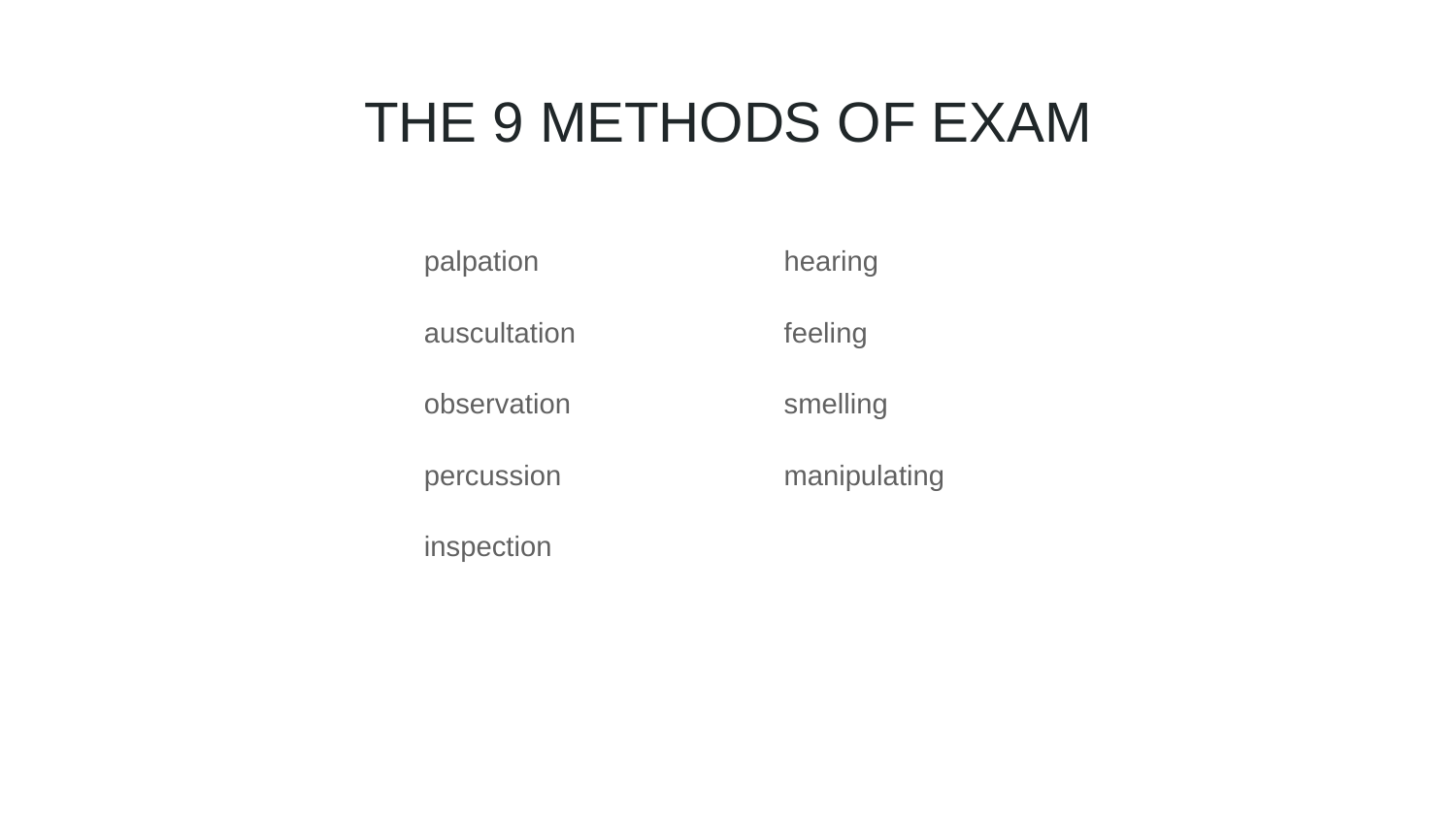

# THE 9 METHODS OF EXAM
palpation
auscultation
observation
percussion
inspection

hearing
feeling
smelling
manipulating